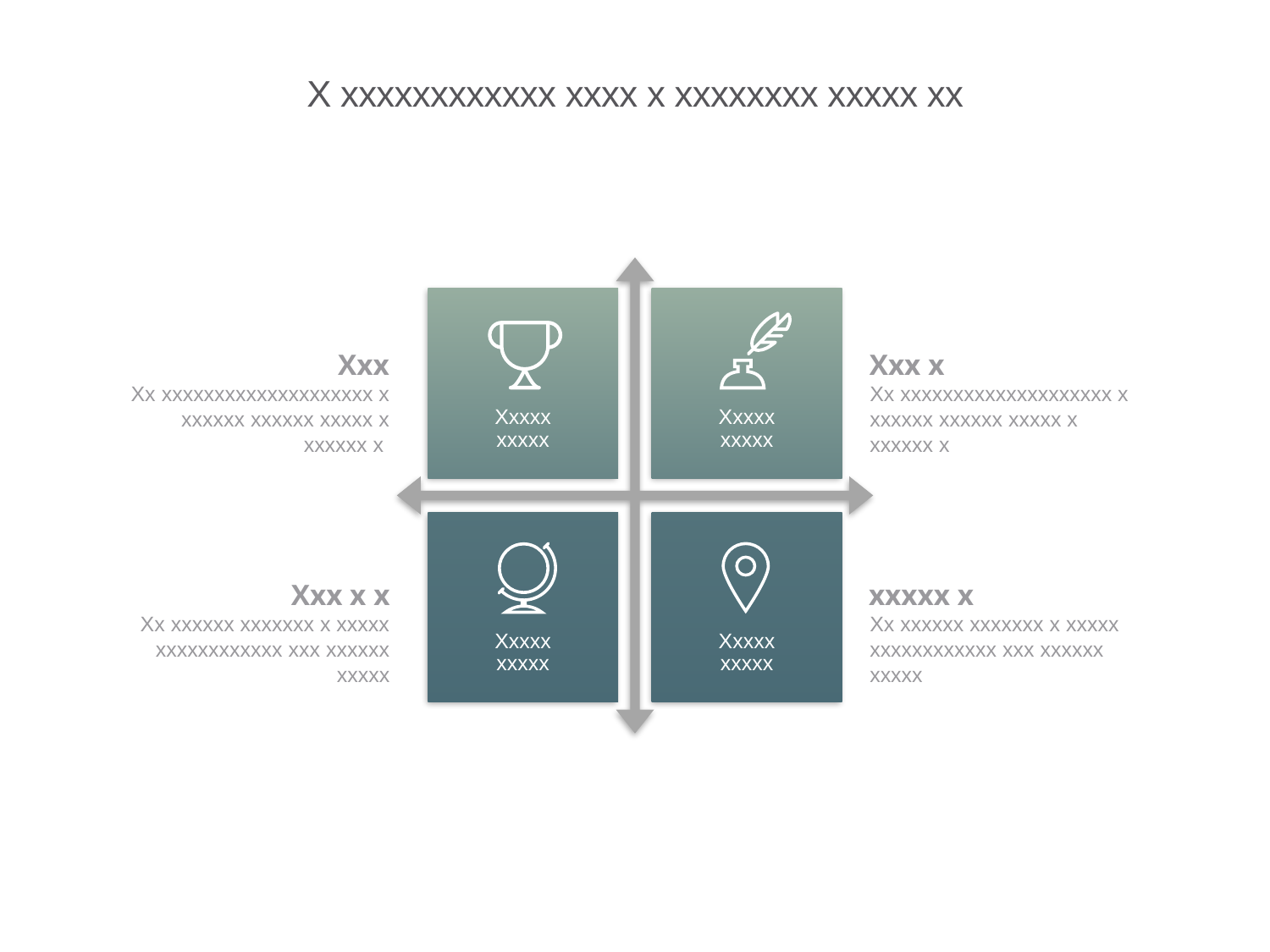

# X xxxxxxxxxxxx xxxx x xxxxxxxx xxxxx xx
Xxxxx
xxxxx
Xxxxx
xxxxx
Xxxxx
xxxxx
Xxxxx
xxxxx

Xxx
Xxx x
Xx xxxxxxxxxxxxxxxxxxxx x xxxxxx xxxxxx xxxxx x xxxxxx x
Xx xxxxxxxxxxxxxxxxxxxx x xxxxxx xxxxxx xxxxx x xxxxxx x

Xxx x x
xxxxx x
Xx xxxxxx xxxxxxx x xxxxx xxxxxxxxxxxx xxx xxxxxx xxxxx
Xx xxxxxx xxxxxxx x xxxxx xxxxxxxxxxxx xxx xxxxxx xxxxx